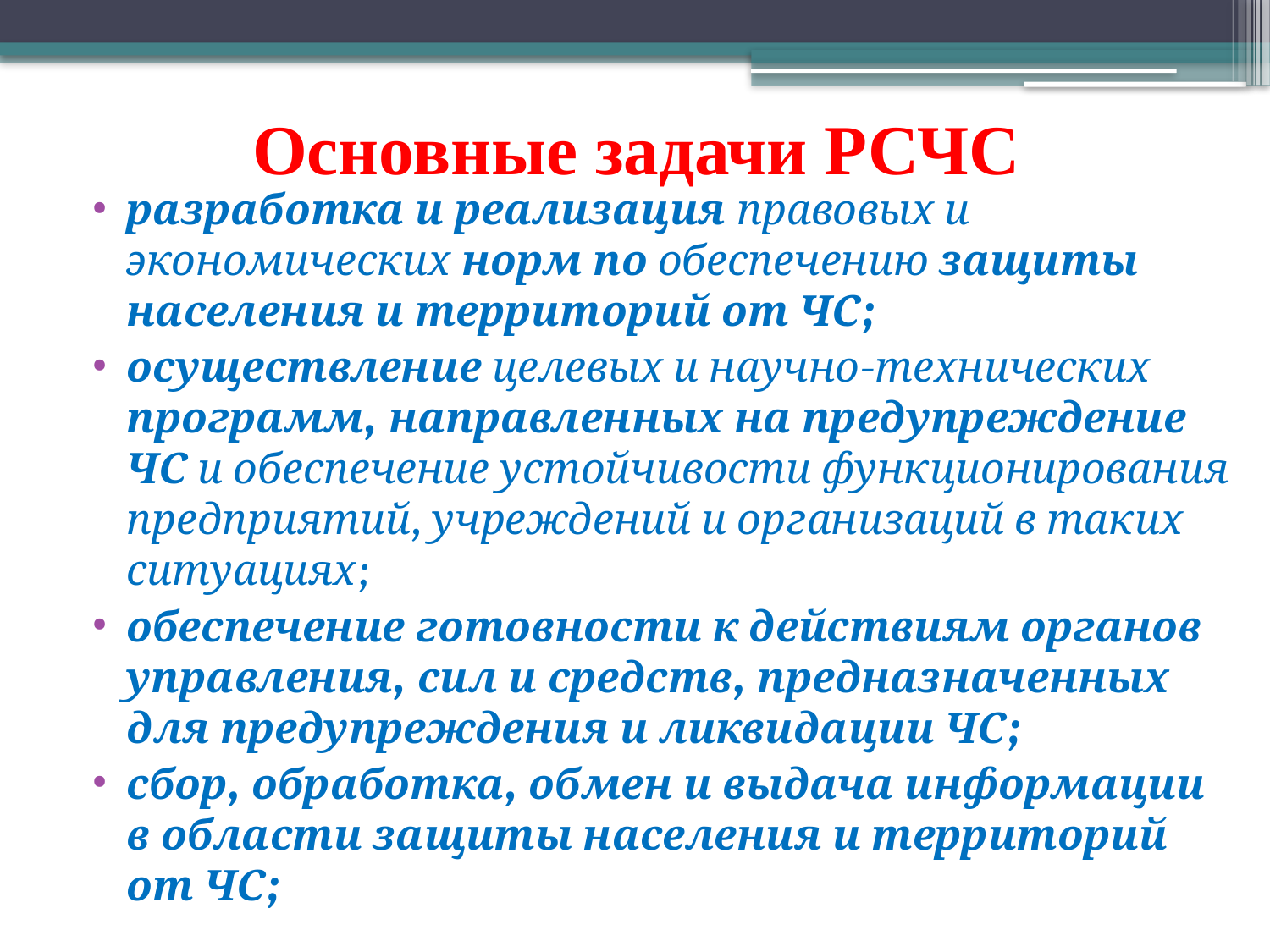

# Основные задачи РСЧС
разработка и реализация правовых и экономических норм по обеспечению защиты населения и территорий от ЧС;
осуществление целевых и научно-технических программ, направленных на предупреждение ЧС и обеспечение устойчивости функционирования предприятий, учреждений и организаций в таких ситуациях;
обеспечение готовности к действиям органов управления, сил и средств, предназначенных для предупреждения и ликвидации ЧС;
сбор, обработка, обмен и выдача информации в области защиты населения и территорий от ЧС;